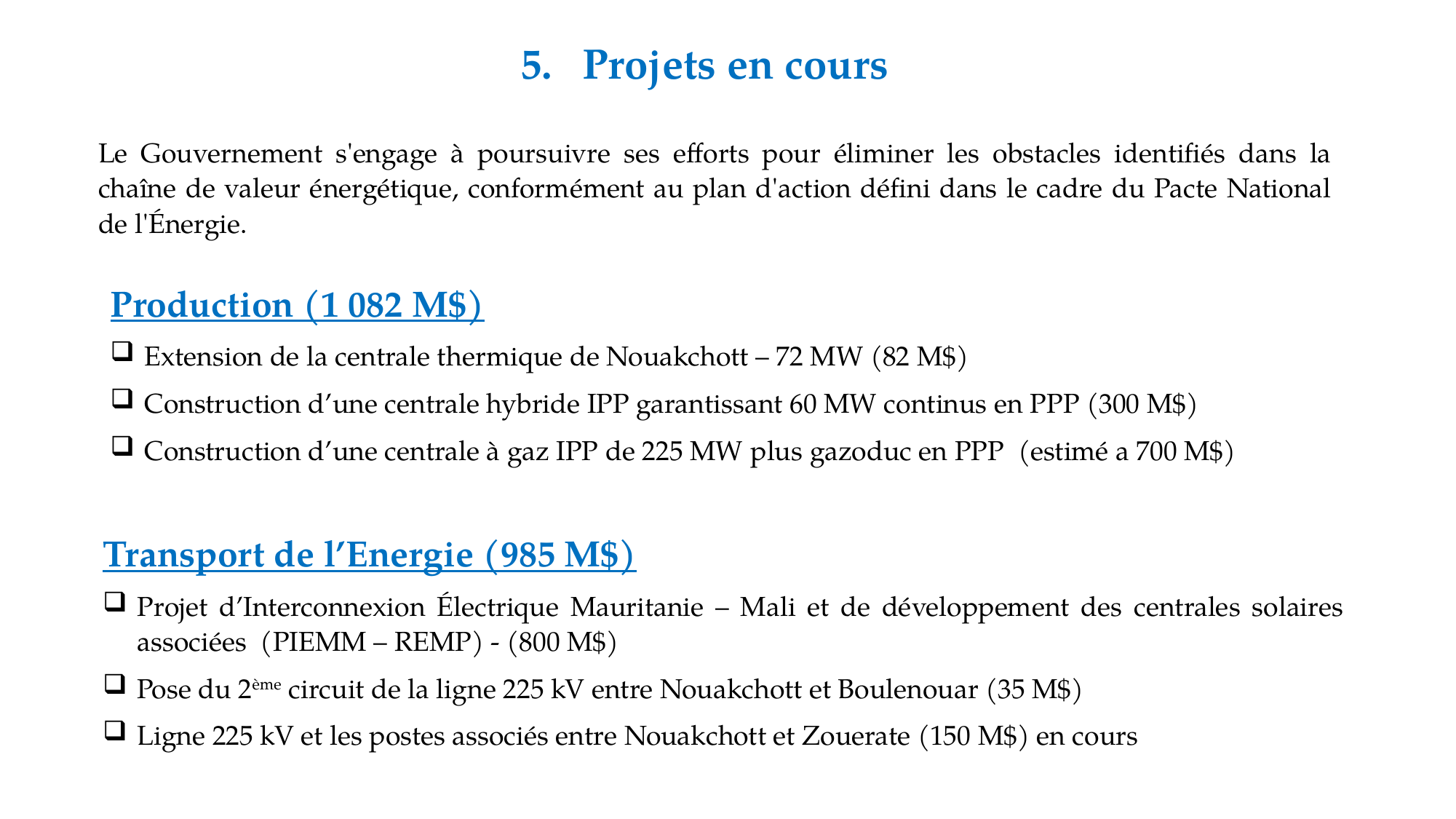

Projets en cours
Le Gouvernement s'engage à poursuivre ses efforts pour éliminer les obstacles identifiés dans la chaîne de valeur énergétique, conformément au plan d'action défini dans le cadre du Pacte National de l'Énergie.
Production (1 082 M$)
Extension de la centrale thermique de Nouakchott – 72 MW (82 M$)
Construction d’une centrale hybride IPP garantissant 60 MW continus en PPP (300 M$)
Construction d’une centrale à gaz IPP de 225 MW plus gazoduc en PPP  (estimé a 700 M$)

Transport de l’Energie (985 M$)
Projet d’Interconnexion Électrique Mauritanie – Mali et de développement des centrales solaires associées  (PIEMM – REMP) - (800 M$)
Pose du 2ème circuit de la ligne 225 kV entre Nouakchott et Boulenouar (35 M$)
Ligne 225 kV et les postes associés entre Nouakchott et Zouerate (150 M$) en cours